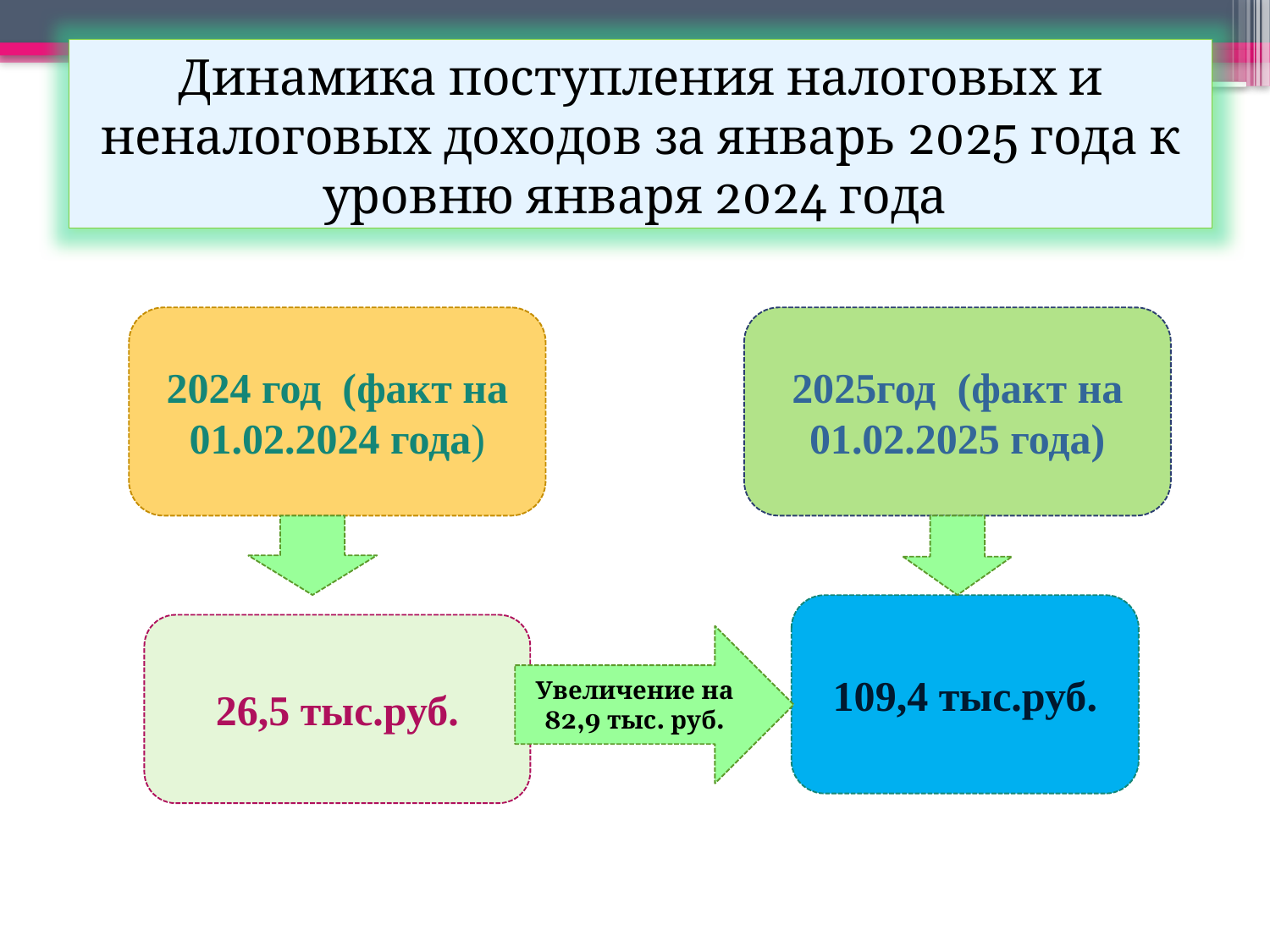

Динамика поступления налоговых и неналоговых доходов за январь 2025 года к уровню января 2024 года
2024 год  (факт на 01.02.2024 года)
2025год  (факт на 01.02.2025 года)

109,4 тыс.руб.
26,5 тыс.руб.
Увеличение на 82,9 тыс. руб.